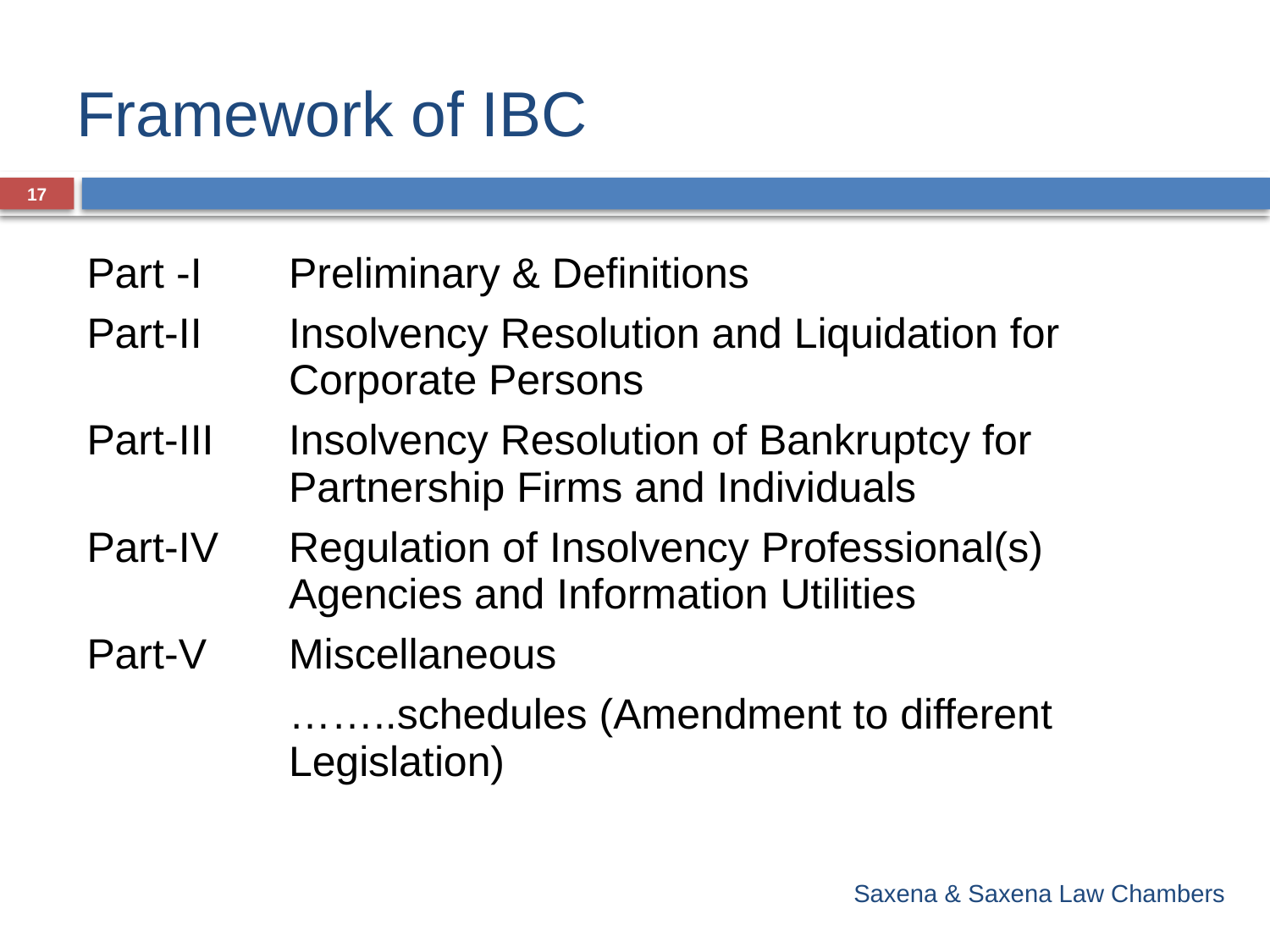

# Framework of IBC
17

| Part -I | Preliminary & Definitions |
| --- | --- |
| Part-II | Insolvency Resolution and Liquidation for Corporate Persons |
| Part-III | Insolvency Resolution of Bankruptcy for Partnership Firms and Individuals |
| Part-IV | Regulation of Insolvency Professional(s) Agencies and Information Utilities |
| Part-V | Miscellaneous |
|  | ……..schedules (Amendment to different Legislation) |
Saxena & Saxena Law Chambers